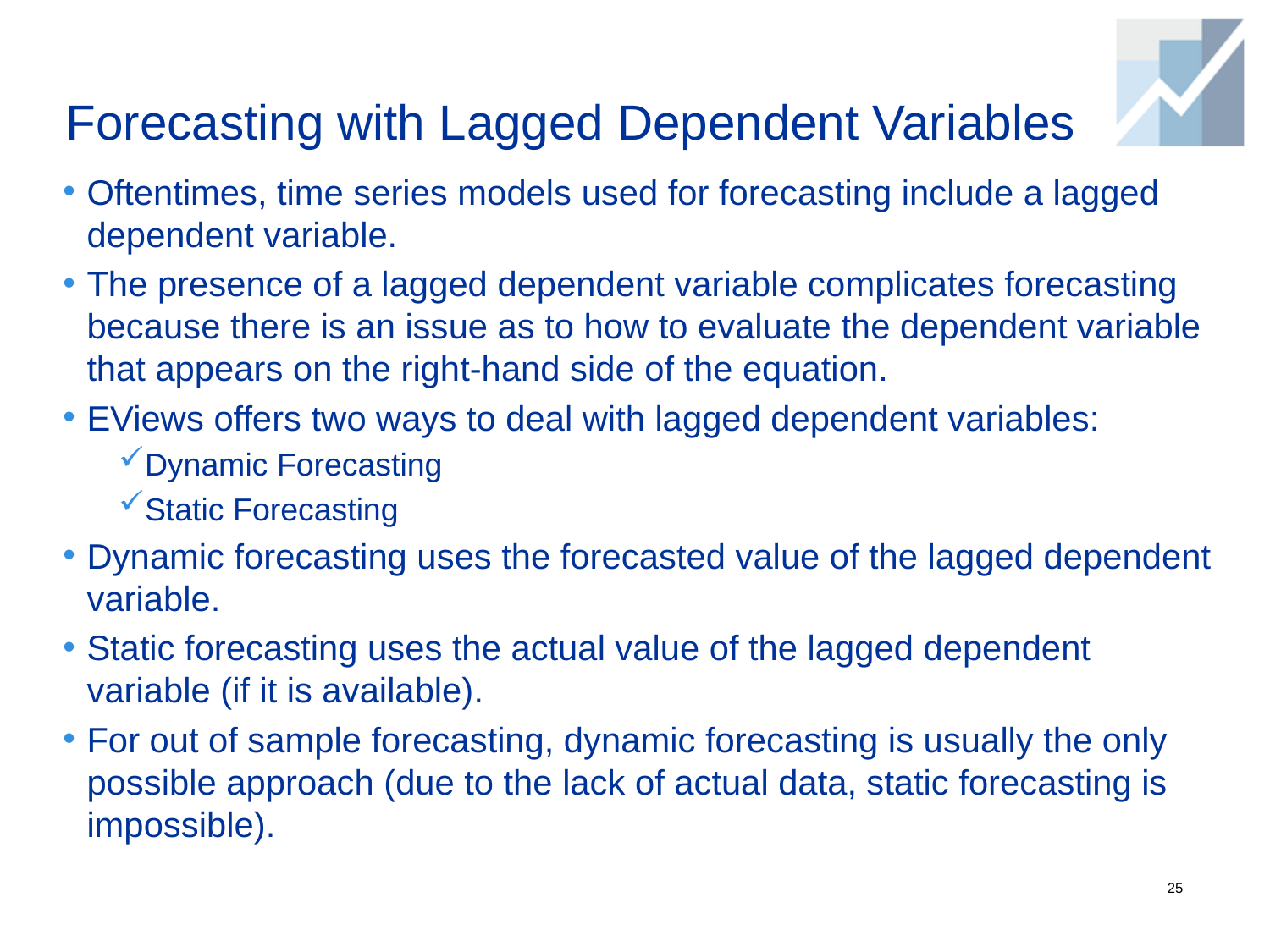

# Forecasting with Lagged Dependent Variables
Oftentimes, time series models used for forecasting include a lagged dependent variable.
The presence of a lagged dependent variable complicates forecasting because there is an issue as to how to evaluate the dependent variable that appears on the right-hand side of the equation.
EViews offers two ways to deal with lagged dependent variables:
Dynamic Forecasting
Static Forecasting
Dynamic forecasting uses the forecasted value of the lagged dependent variable.
Static forecasting uses the actual value of the lagged dependent variable (if it is available).
For out of sample forecasting, dynamic forecasting is usually the only possible approach (due to the lack of actual data, static forecasting is impossible).
25